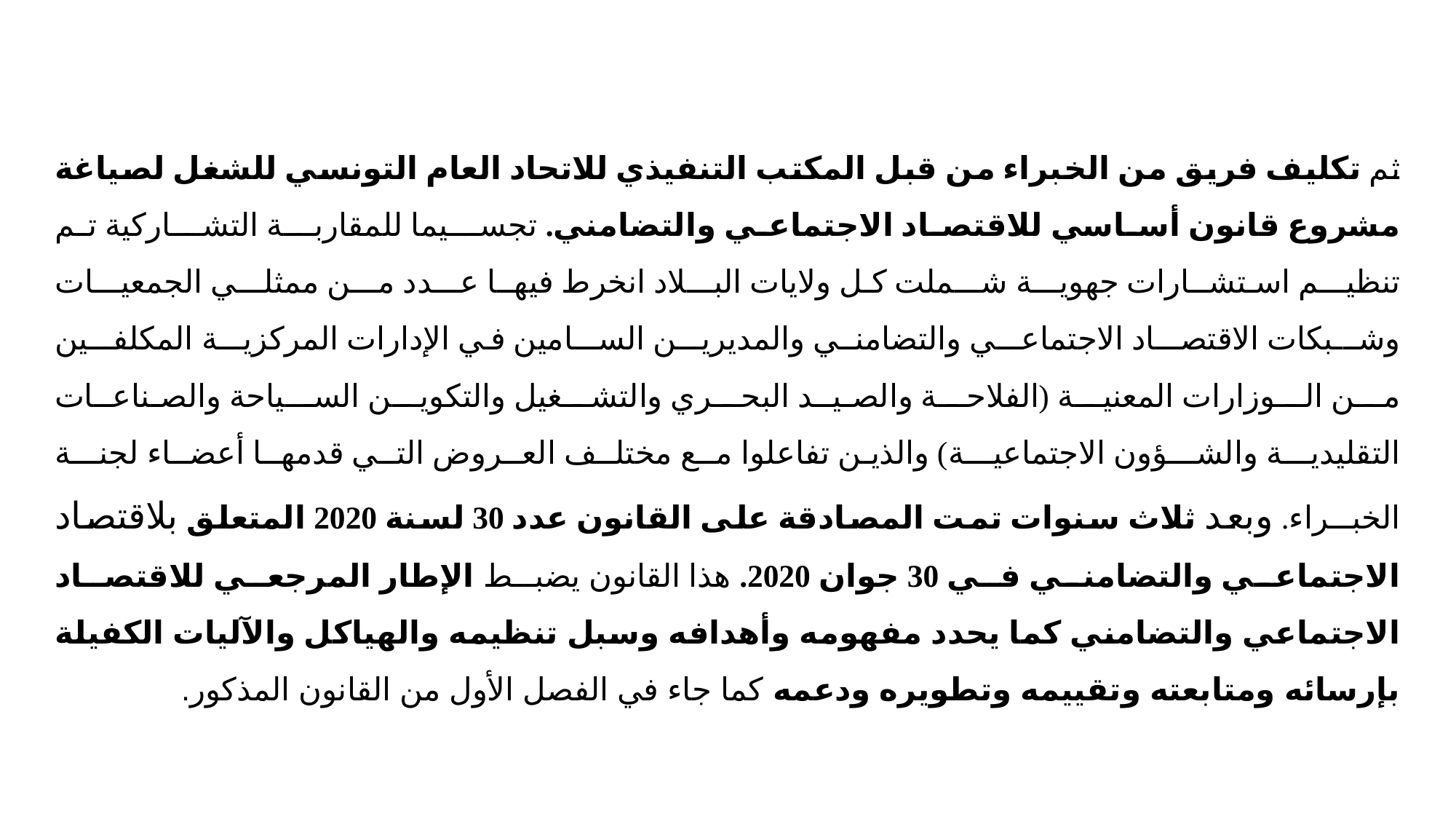

ثم تكليف فريق من الخبراء من قبل المكتب التنفيذي للاتحاد العام التونسي للشغل لصياغة مشروع قانون أساسي للاقتصاد الاجتماعي والتضامني. تجســيما للمقاربــة التشــاركية تم تنظيــم استشــارات جهويــة شــملت كل ولايات البــلاد انخرط فيهـا عــدد مــن ممثلــي الجمعيــات وشــبكات الاقتصــاد الاجتماعــي والتضامنـي والمديريــن الســامين في الإدارات المركزيــة المكلفــين مــن الــوزارات المعنيــة (الفلاحــة والصيــد البحــري والتشــغيل والتكويــن الســياحة والصناعــات التقليديــة والشــؤون الاجتماعيــة) والذين تفاعلوا مـع مختلـف العـروض التـي قدمهـا أعضـاء لجنــة الخبــراء. وبعد ثلاث سنوات تمت المصادقة على القانون عدد 30 لسنة 2020 المتعلق بلاقتصاد الاجتماعي والتضامني في 30 جوان 2020. هذا القانون يضبط الإطار المرجعي للاقتصاد الاجتماعي والتضامني كما يحدد مفهومه وأهدافه وسبل تنظيمه والهياكل والآليات الكفيلة بإرسائه ومتابعته وتقييمه وتطويره ودعمه كما جاء في الفصل الأول من القانون المذكور.